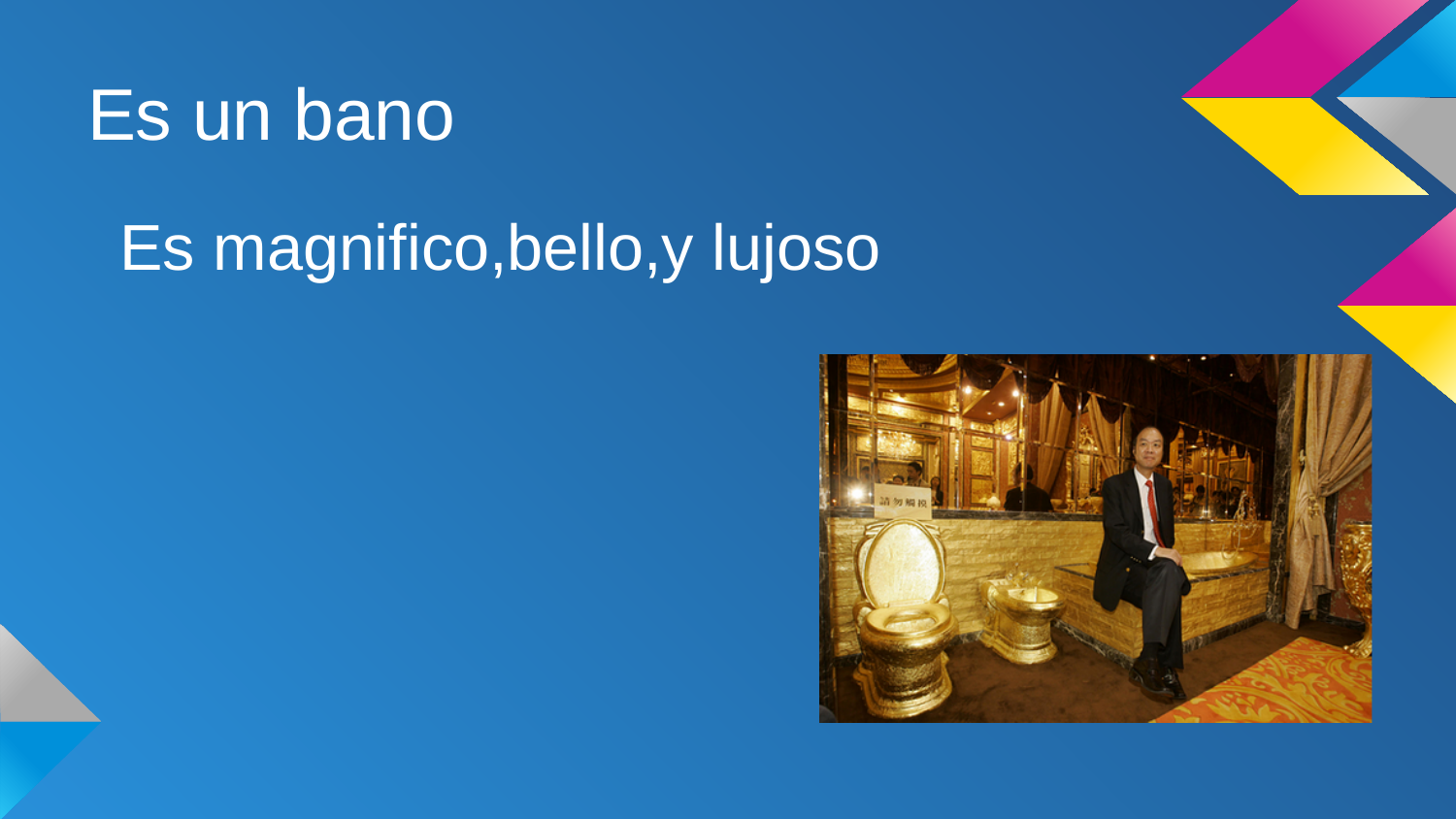

# Es un bano
Es magnifico,bello,y lujoso